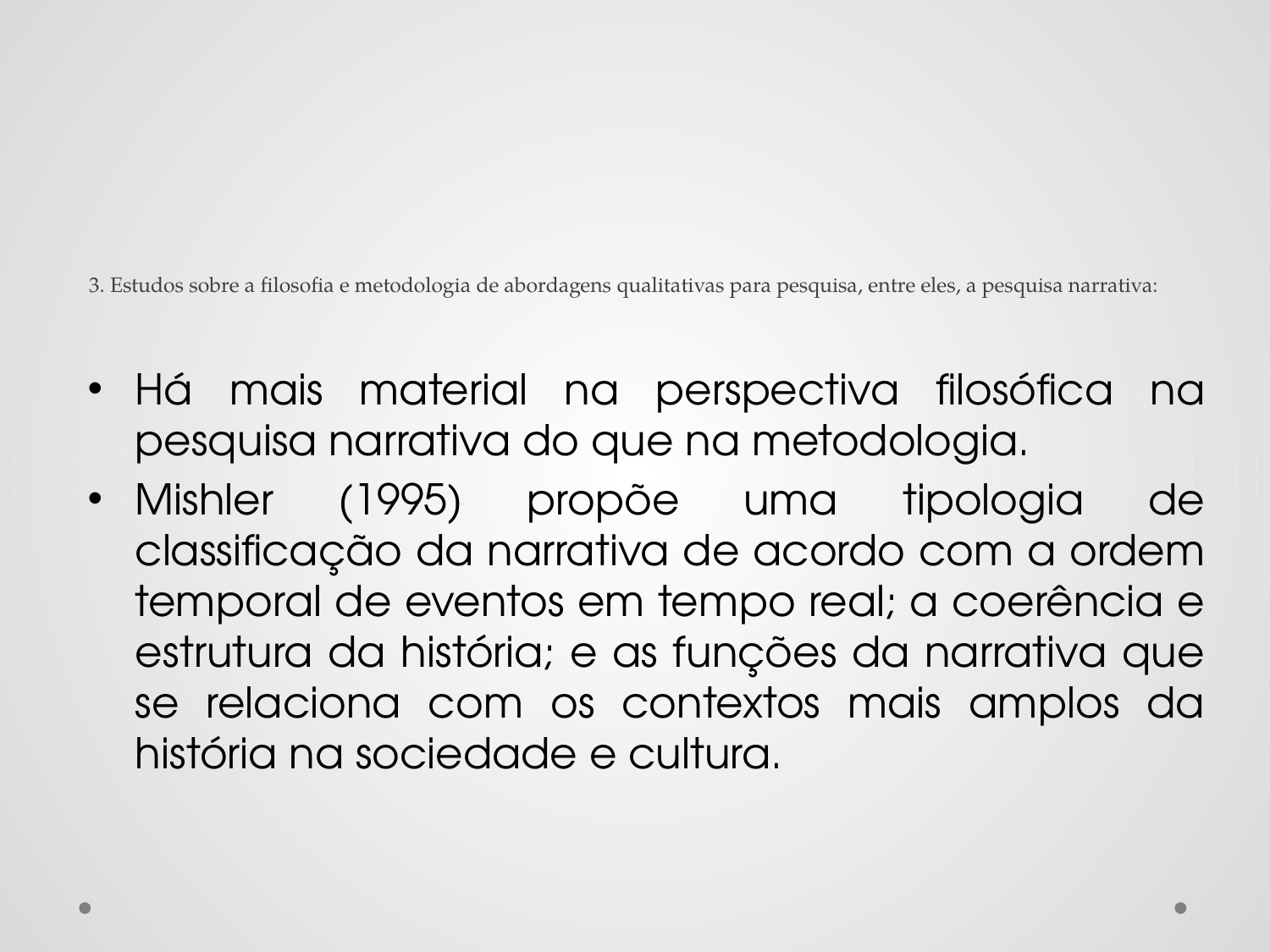

# 3. Estudos sobre a filosofia e metodologia de abordagens qualitativas para pesquisa, entre eles, a pesquisa narrativa:
Há mais material na perspectiva filosófica na pesquisa narrativa do que na metodologia.
Mishler (1995) propõe uma tipologia de classificação da narrativa de acordo com a ordem temporal de eventos em tempo real; a coerência e estrutura da história; e as funções da narrativa que se relaciona com os contextos mais amplos da história na sociedade e cultura.